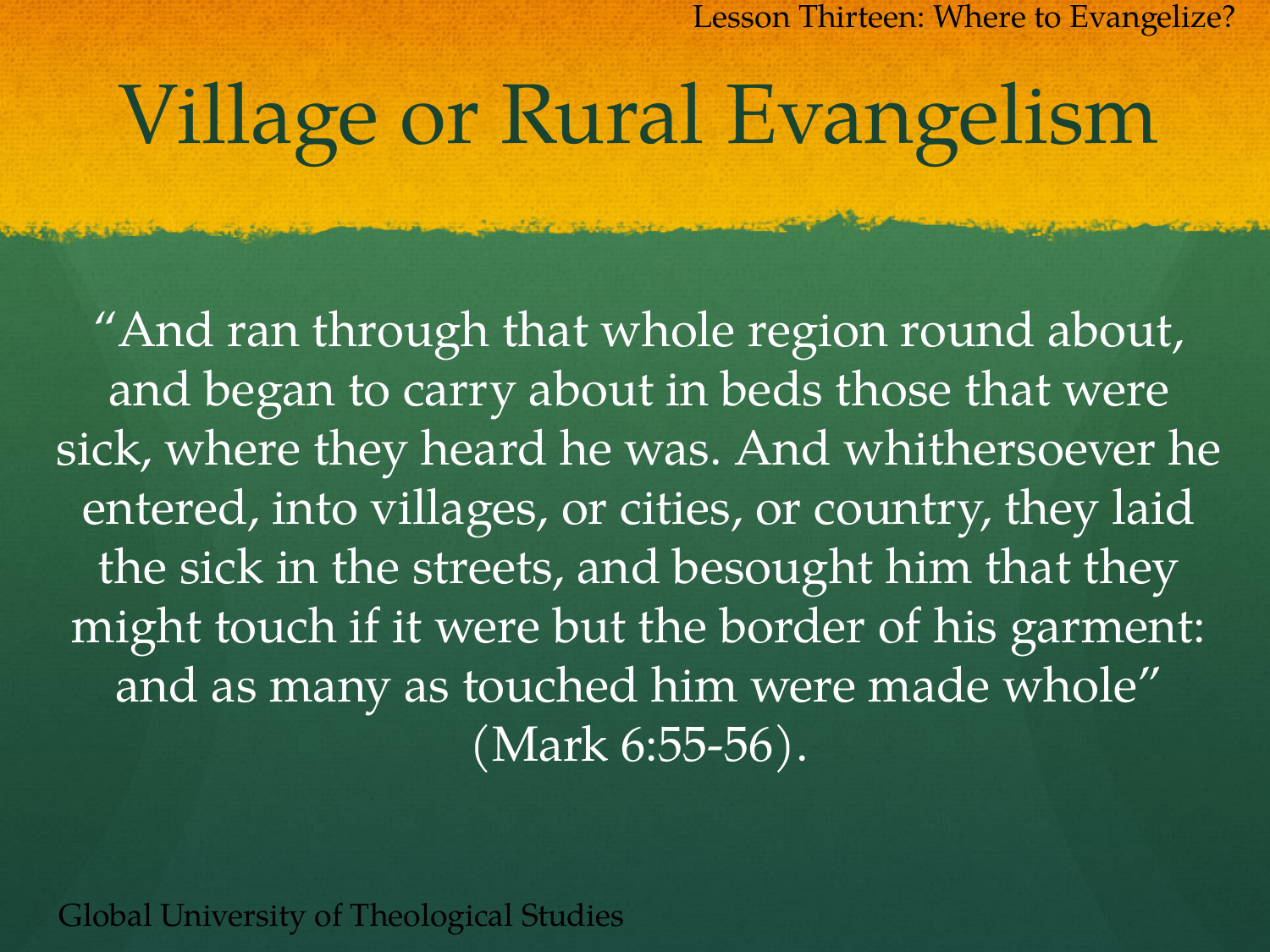

Lesson Thirteen: Where to Evangelize?

# Village or Rural Evangelism
“And ran through that whole region round about, and began to carry about in beds those that were sick, where they heard he was. And whithersoever he entered, into villages, or cities, or country, they laid the sick in the streets, and besought him that they might touch if it were but the border of his garment: and as many as touched him were made whole” (Mark 6:55-56).
Global University of Theological Studies